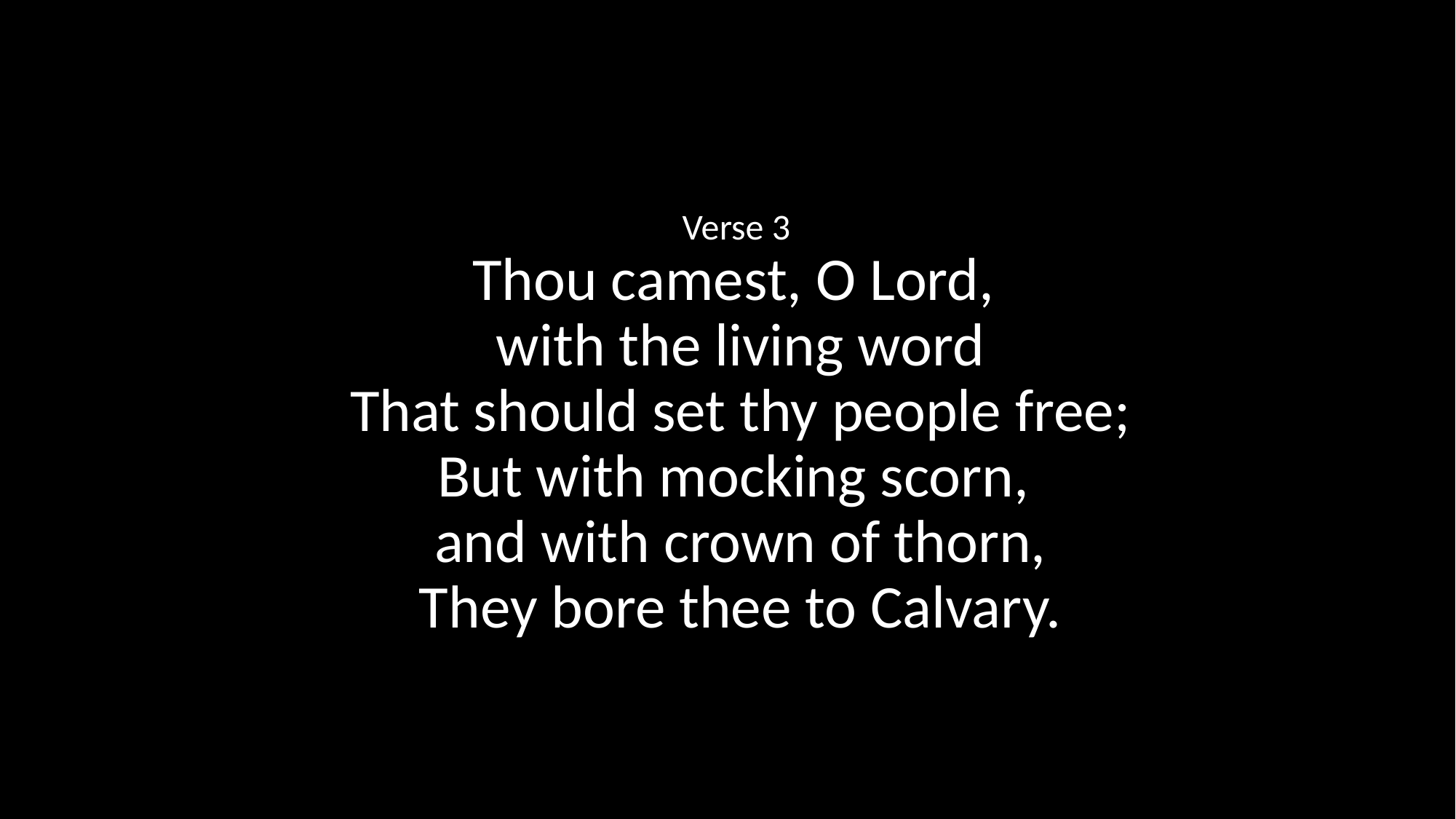

Verse 3
Thou camest, O Lord,
with the living word
That should set thy people free;
But with mocking scorn,
and with crown of thorn,
They bore thee to Calvary.